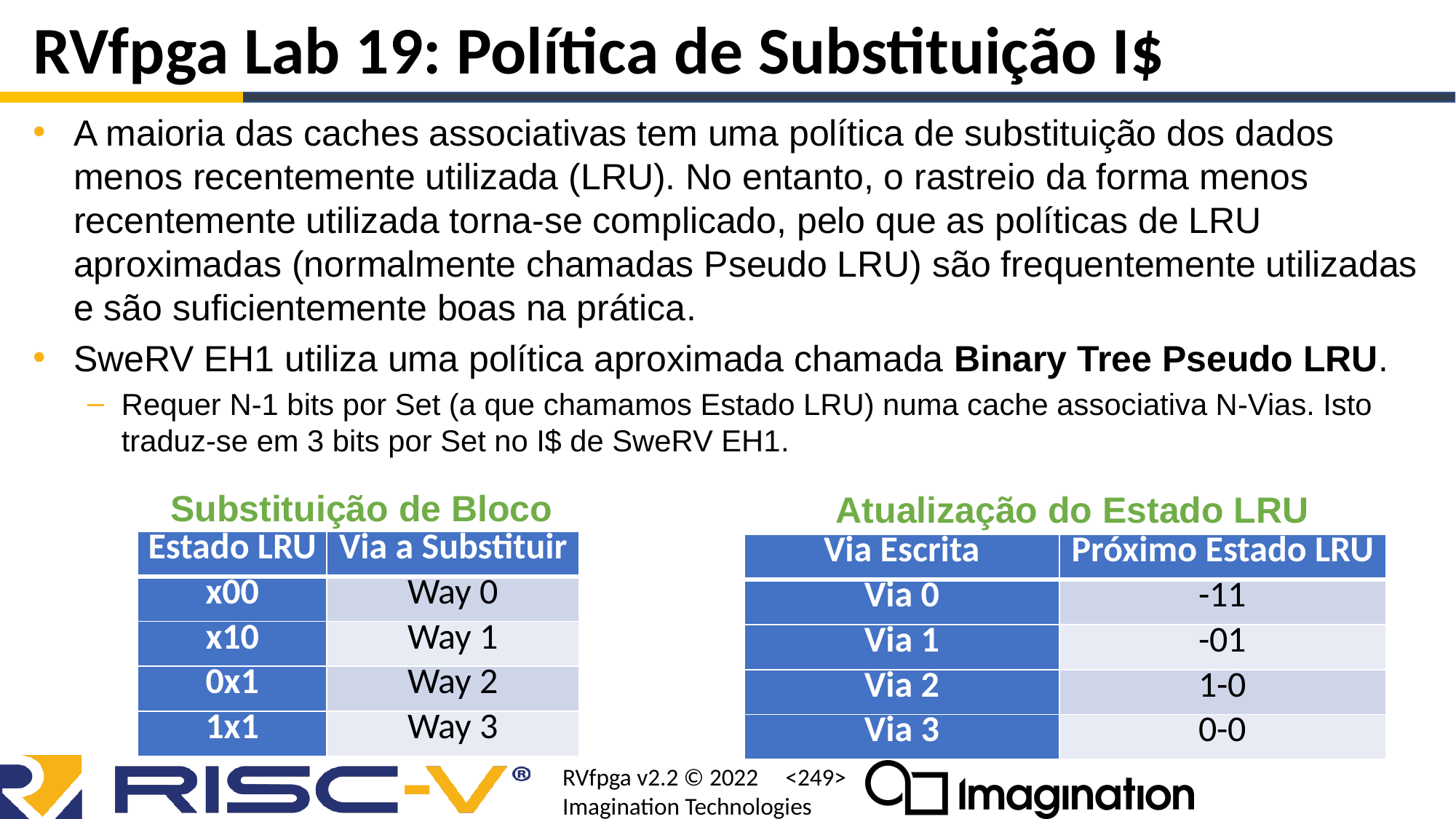

# RVfpga Lab 19: Política de Substituição I$
A maioria das caches associativas tem uma política de substituição dos dados menos recentemente utilizada (LRU). No entanto, o rastreio da forma menos recentemente utilizada torna-se complicado, pelo que as políticas de LRU aproximadas (normalmente chamadas Pseudo LRU) são frequentemente utilizadas e são suficientemente boas na prática.
SweRV EH1 utiliza uma política aproximada chamada Binary Tree Pseudo LRU.
Requer N-1 bits por Set (a que chamamos Estado LRU) numa cache associativa N-Vias. Isto traduz-se em 3 bits por Set no I$ de SweRV EH1.
Substituição de Bloco
Atualização do Estado LRU
| Estado LRU | Via a Substituir |
| --- | --- |
| x00 | Way 0 |
| x10 | Way 1 |
| 0x1 | Way 2 |
| 1x1 | Way 3 |
| Via Escrita | Próximo Estado LRU |
| --- | --- |
| Via 0 | -11 |
| Via 1 | -01 |
| Via 2 | 1-0 |
| Via 3 | 0-0 |